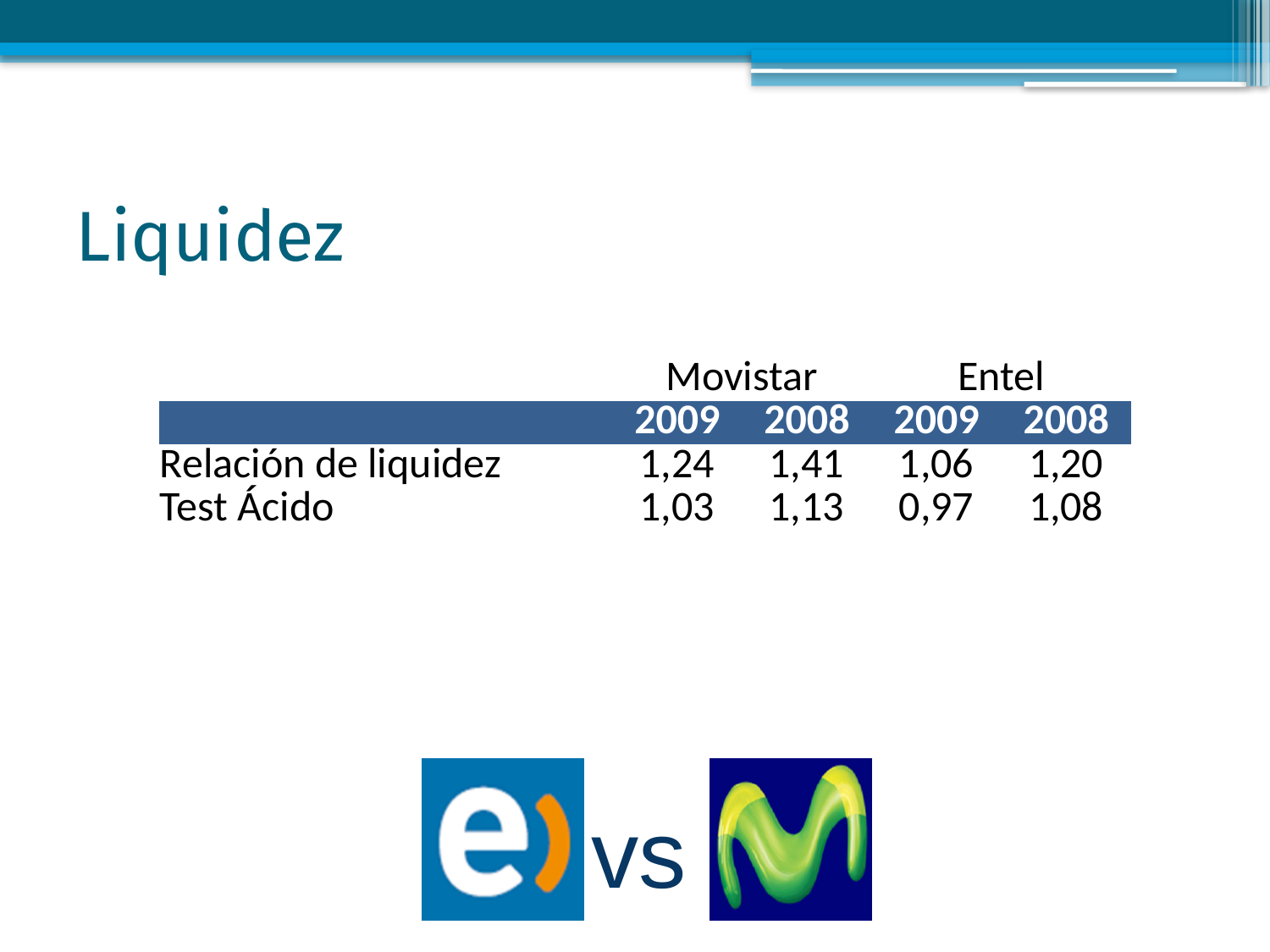

# Liquidez
|  | Movistar |  | Entel |  |
| --- | --- | --- | --- | --- |
|  | 2009 | 2008 | 2009 | 2008 |
| Relación de liquidez | 1,24 | 1,41 | 1,06 | 1,20 |
| Test Ácido | 1,03 | 1,13 | 0,97 | 1,08 |

vs